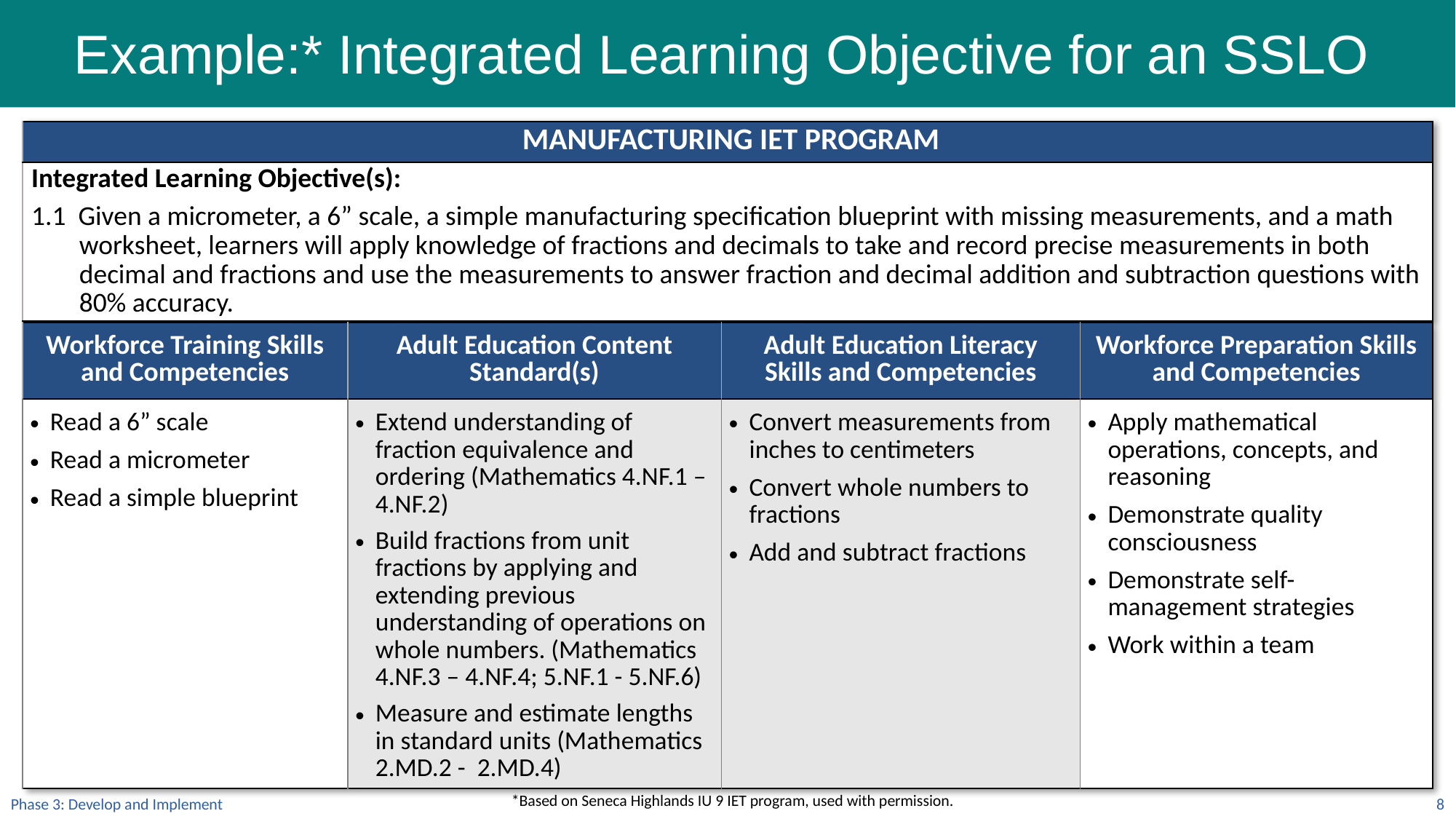

Example:* Integrated Learning Objective for an SSLO
| MANUFACTURING IET PROGRAM |
| --- |
| Integrated Learning Objective(s): 1.1 Given a micrometer, a 6” scale, a simple manufacturing specification blueprint with missing measurements, and a math worksheet, learners will apply knowledge of fractions and decimals to take and record precise measurements in both decimal and fractions and use the measurements to answer fraction and decimal addition and subtraction questions with 80% accuracy. |
| Workforce Training Skills and Competencies | Adult Education Content Standard(s) | Adult Education Literacy Skills and Competencies | Workforce Preparation Skills and Competencies |
| --- | --- | --- | --- |
| Read a 6” scale Read a micrometer Read a simple blueprint | Extend understanding of fraction equivalence and ordering (Mathematics 4.NF.1 – 4.NF.2) Build fractions from unit fractions by applying and extending previous understanding of operations on whole numbers. (Mathematics 4.NF.3 – 4.NF.4; 5.NF.1 - 5.NF.6) Measure and estimate lengths in standard units (Mathematics 2.MD.2 -  2.MD.4) | Convert measurements from inches to centimeters   Convert whole numbers to fractions Add and subtract fractions | Apply mathematical operations, concepts, and reasoning Demonstrate quality consciousness Demonstrate self-management strategies Work within a team |
*Based on Seneca Highlands IU 9 IET program, used with permission.
Phase 3: Develop and Implement
8
*Based on Seneca Highlands IU 9 IET program, used with permission.